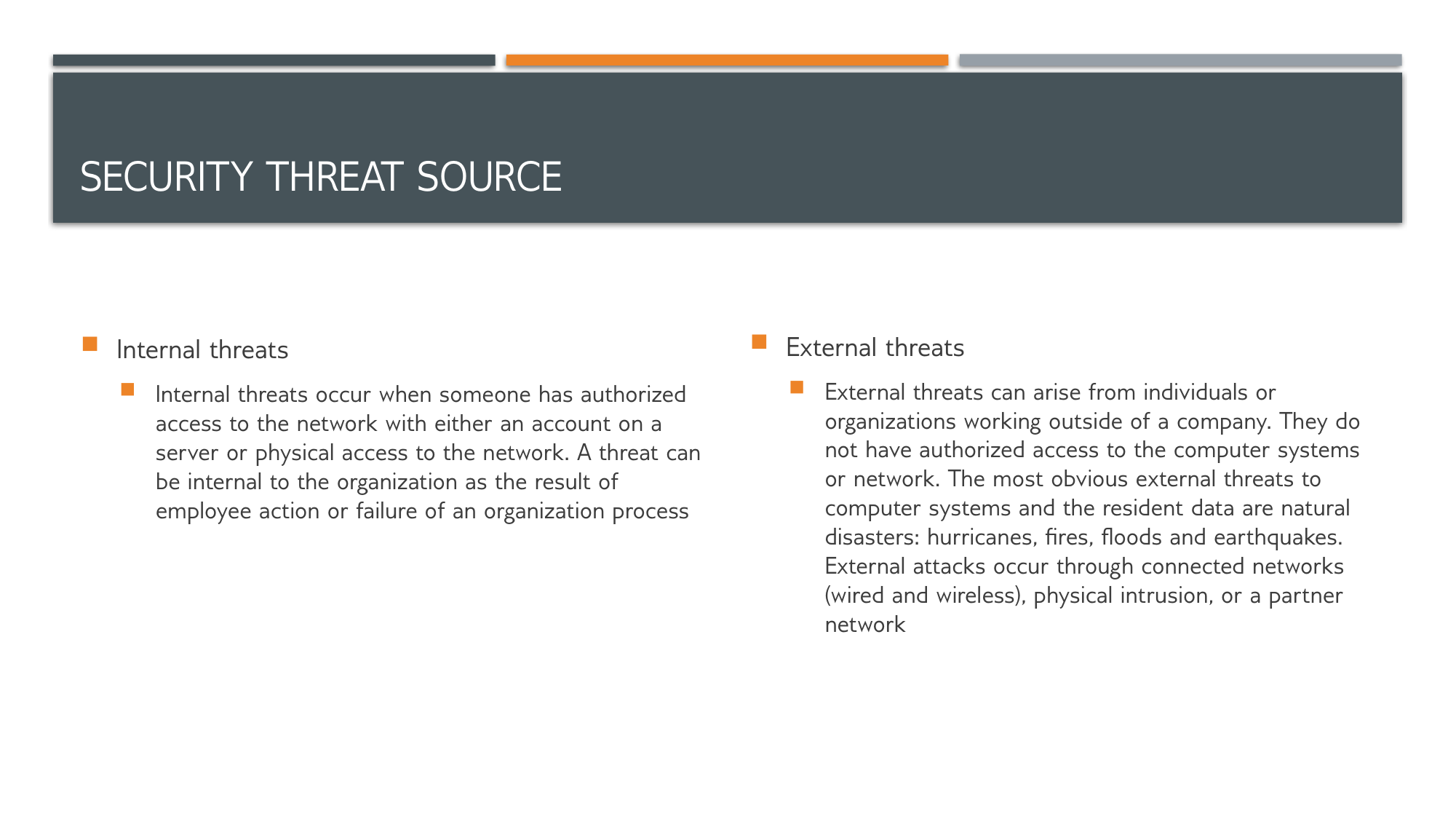

# Security threat source
Internal threats
Internal threats occur when someone has authorized access to the network with either an account on a server or physical access to the network. A threat can be internal to the organization as the result of employee action or failure of an organization process
External threats
External threats can arise from individuals or organizations working outside of a company. They do not have authorized access to the computer systems or network. The most obvious external threats to computer systems and the resident data are natural disasters: hurricanes, fires, floods and earthquakes. External attacks occur through connected networks (wired and wireless), physical intrusion, or a partner network